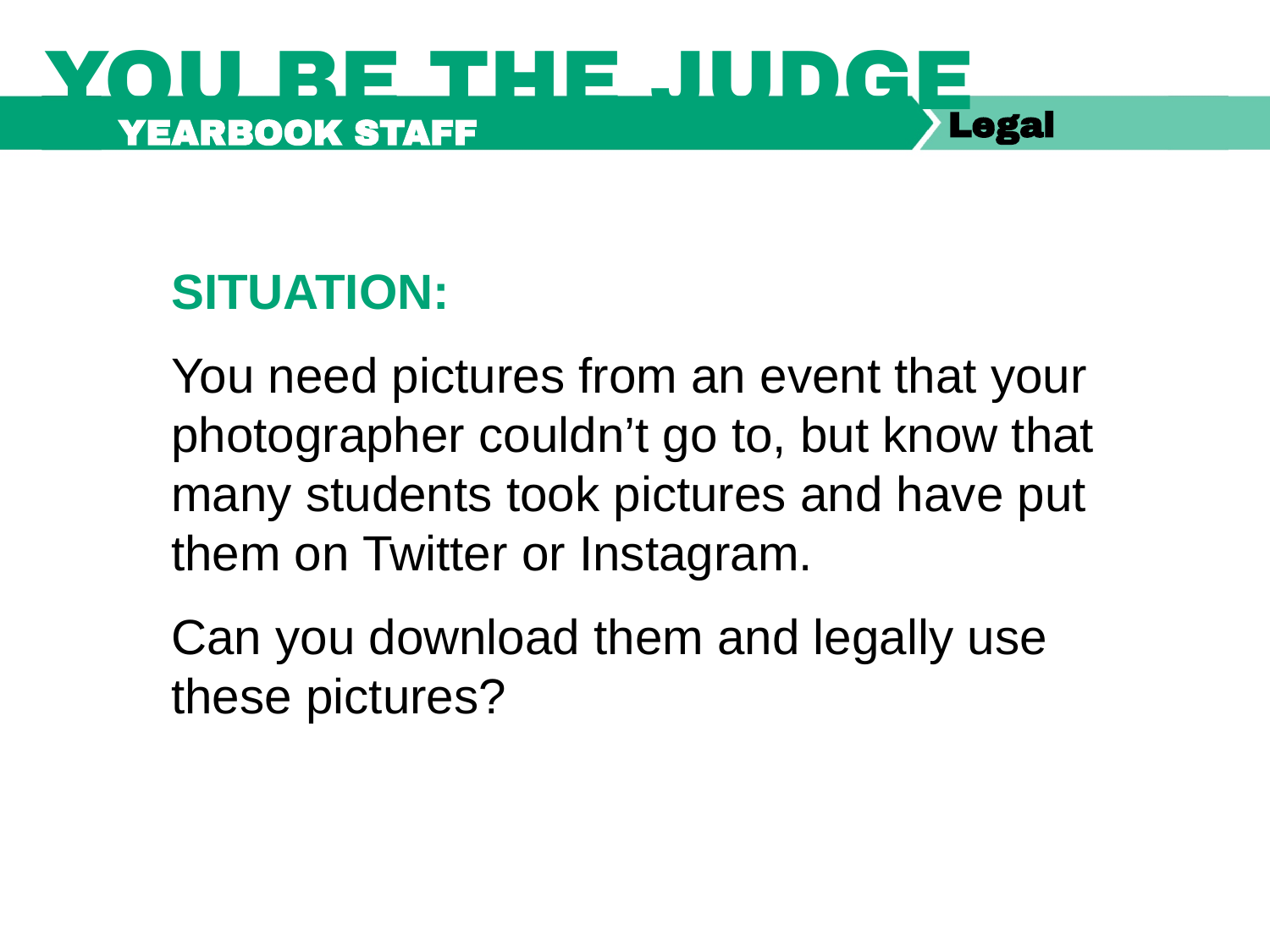

YOU BE THE JUDGE
YEARBOOK STAFF
SITUATION:
You need pictures from an event that your photographer couldn’t go to, but know that many students took pictures and have put them on Twitter or Instagram.
Can you download them and legally use these pictures?